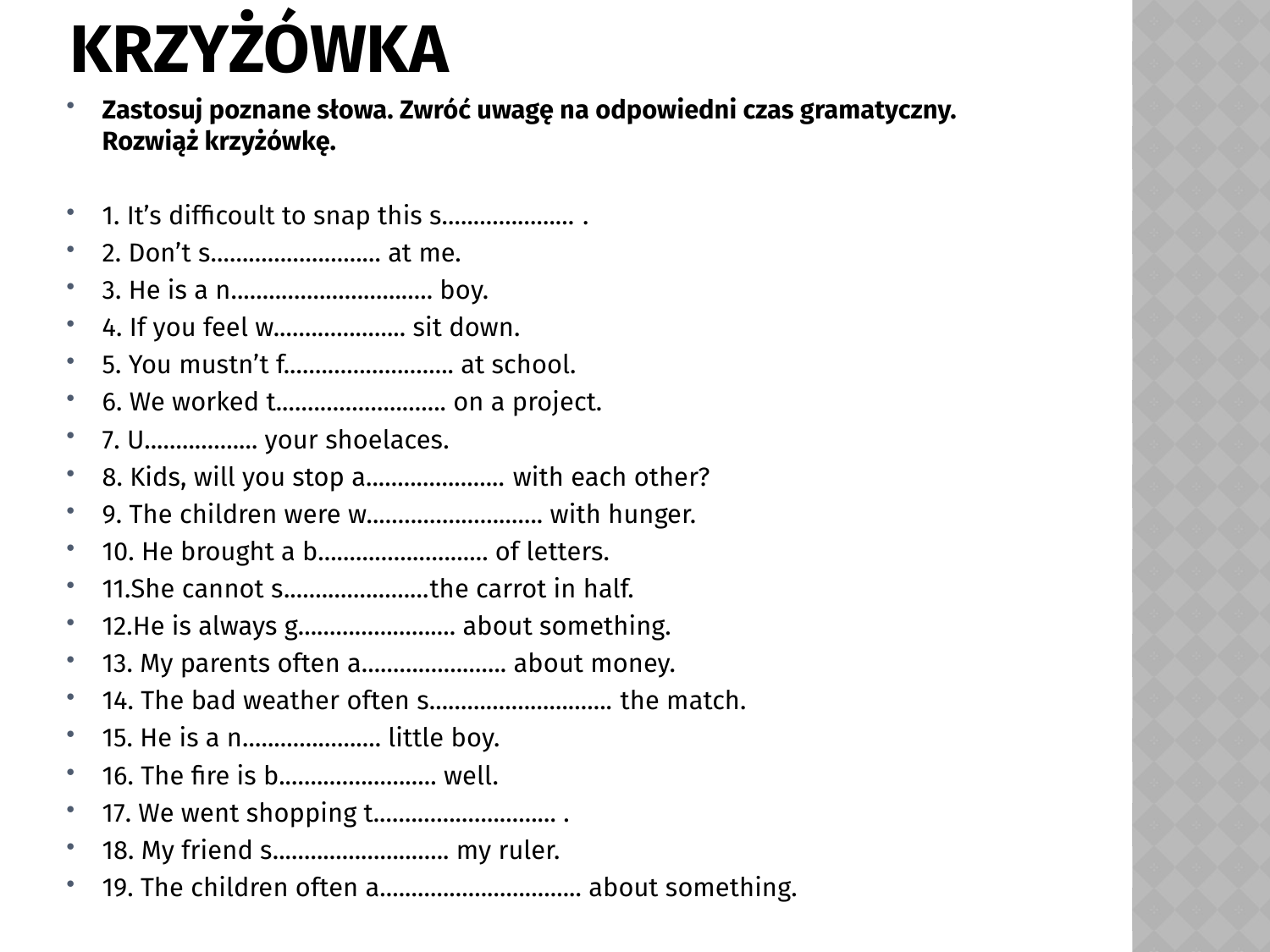

# krzyżówka
Zastosuj poznane słowa. Zwróć uwagę na odpowiedni czas gramatyczny. Rozwiąż krzyżówkę.

1. It’s difficoult to snap this s..................... .
2. Don’t s........................... at me.
3. He is a n................................ boy.
4. If you feel w..................... sit down.
5. You mustn’t f........................... at school.
6. We worked t........................... on a project.
7. U.................. your shoelaces.
8. Kids, will you stop a...................... with each other?
9. The children were w............................ with hunger.
10. He brought a b........................... of letters.
11.She cannot s.......................the carrot in half.
12.He is always g......................... about something.
13. My parents often a....................... about money.
14. The bad weather often s............................. the match.
15. He is a n...................... little boy.
16. The fire is b......................... well.
17. We went shopping t............................. .
18. My friend s............................ my ruler.
19. The children often a................................ about something.